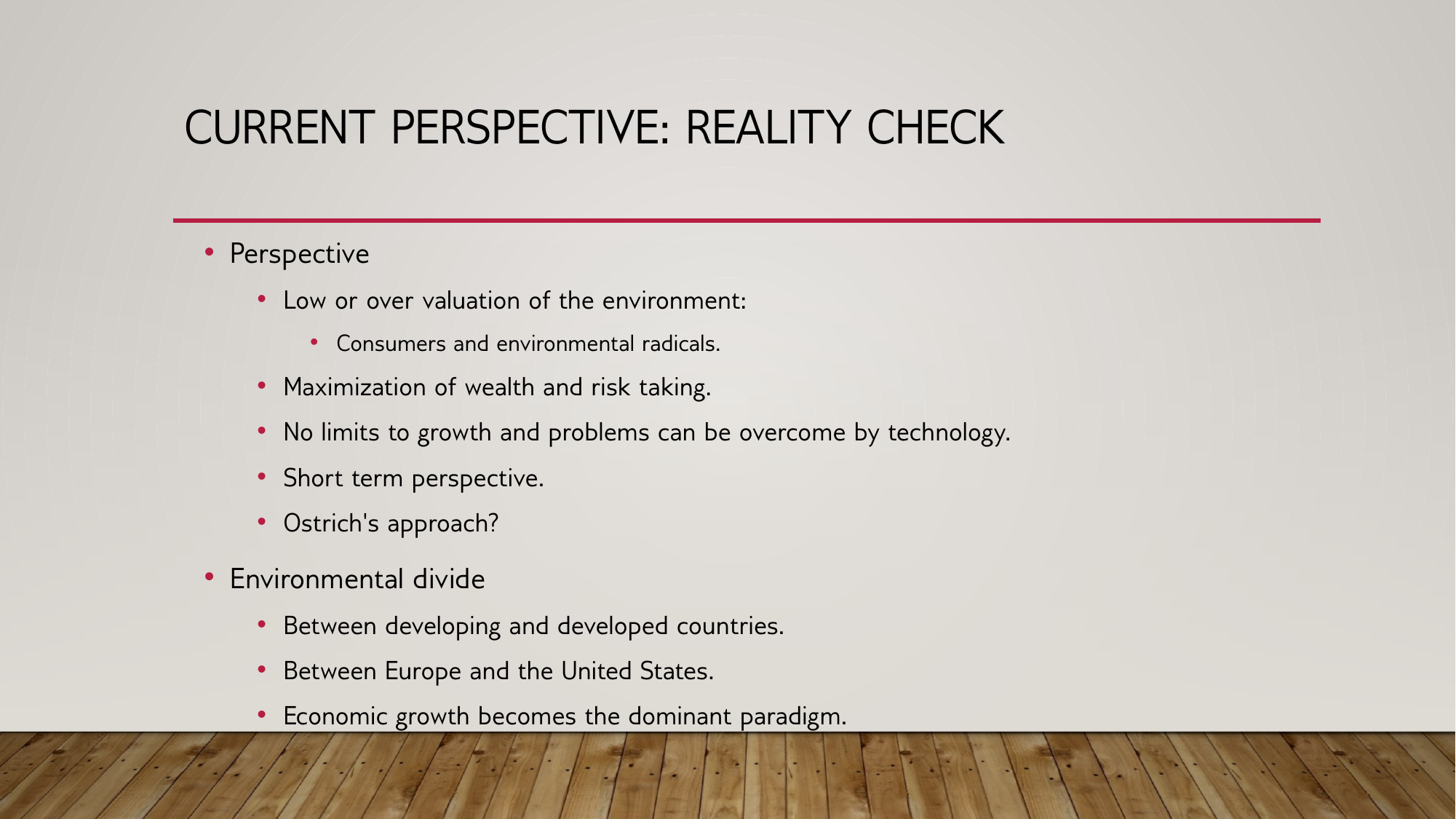

# Current Perspective: Reality Check
Perspective
Low or over valuation of the environment:
Consumers and environmental radicals.
Maximization of wealth and risk taking.
No limits to growth and problems can be overcome by technology.
Short term perspective.
Ostrich's approach?
Environmental divide
Between developing and developed countries.
Between Europe and the United States.
Economic growth becomes the dominant paradigm.